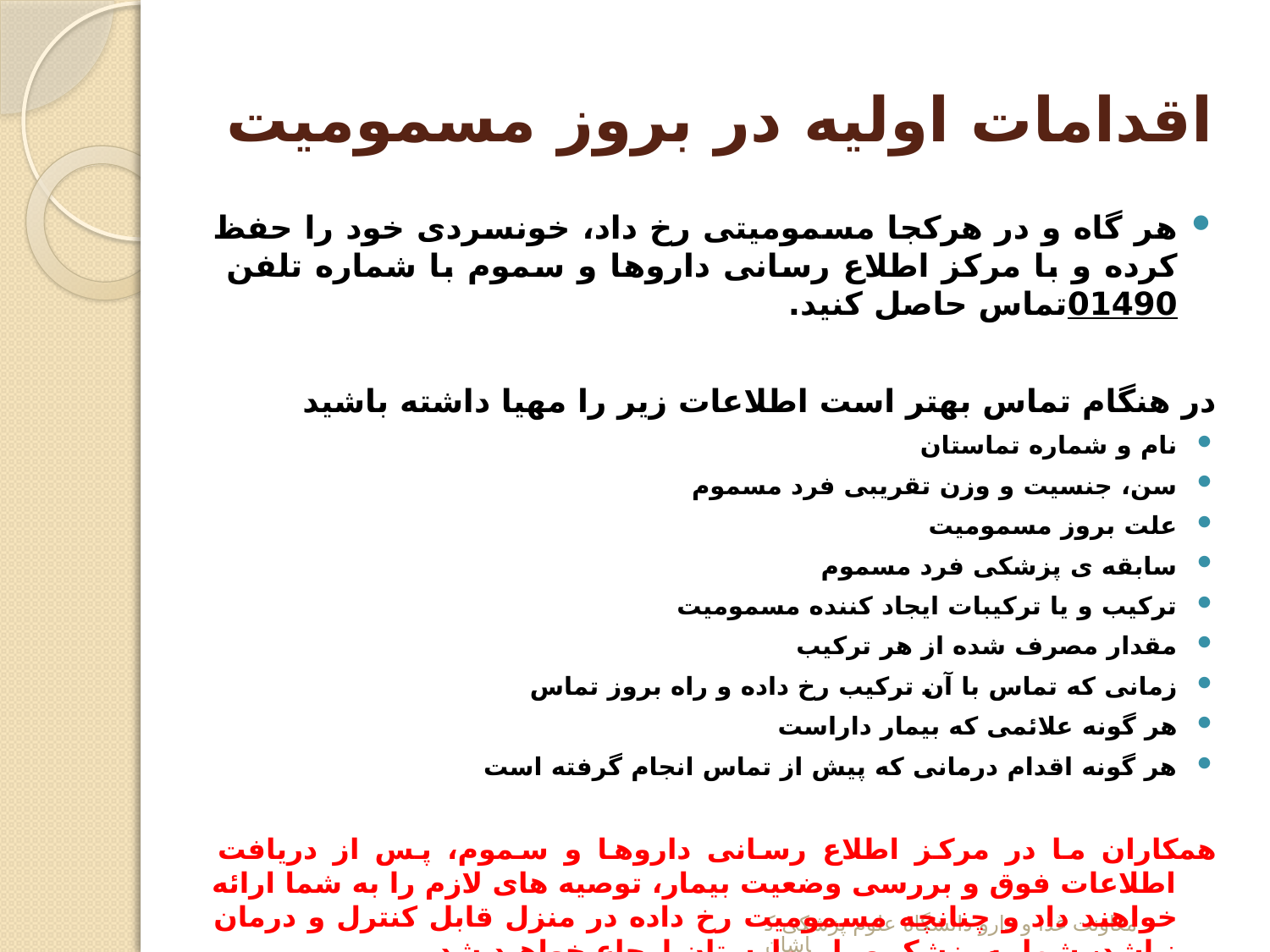

# اقدامات اولیه در بروز مسمومیت
هر گاه و در هرکجا مسمومیتی رخ داد، خونسردی خود را حفظ کرده و با مرکز اطلاع رسانی داروها و سموم با شماره تلفن  01490تماس حاصل کنید.

در هنگام تماس بهتر است اطلاعات زیر را مهیا داشته باشید
نام و شماره تماستان
سن، جنسیت و وزن تقریبی فرد مسموم
علت بروز مسمومیت
سابقه ی پزشکی فرد مسموم
ترکیب و یا ترکیبات ایجاد کننده مسمومیت
مقدار مصرف شده از هر ترکیب
زمانی که تماس با آن ترکیب رخ داده و راه بروز تماس
هر گونه علائمی که بیمار داراست
هر گونه اقدام درمانی که پیش از تماس انجام گرفته است

همکاران ما در مرکز اطلاع رسانی داروها و سموم، پس از دریافت اطلاعات فوق و بررسی وضعیت بیمار، توصیه های لازم را به شما ارائه خواهند داد و چنانچه مسمومیت رخ داده در منزل قابل کنترل و درمان نباشد، شما به پزشک و یا بیمارستان ارجاع خواهید شد.
معاونت غذا و دارو دانشگاه علوم پزشکی کاشان